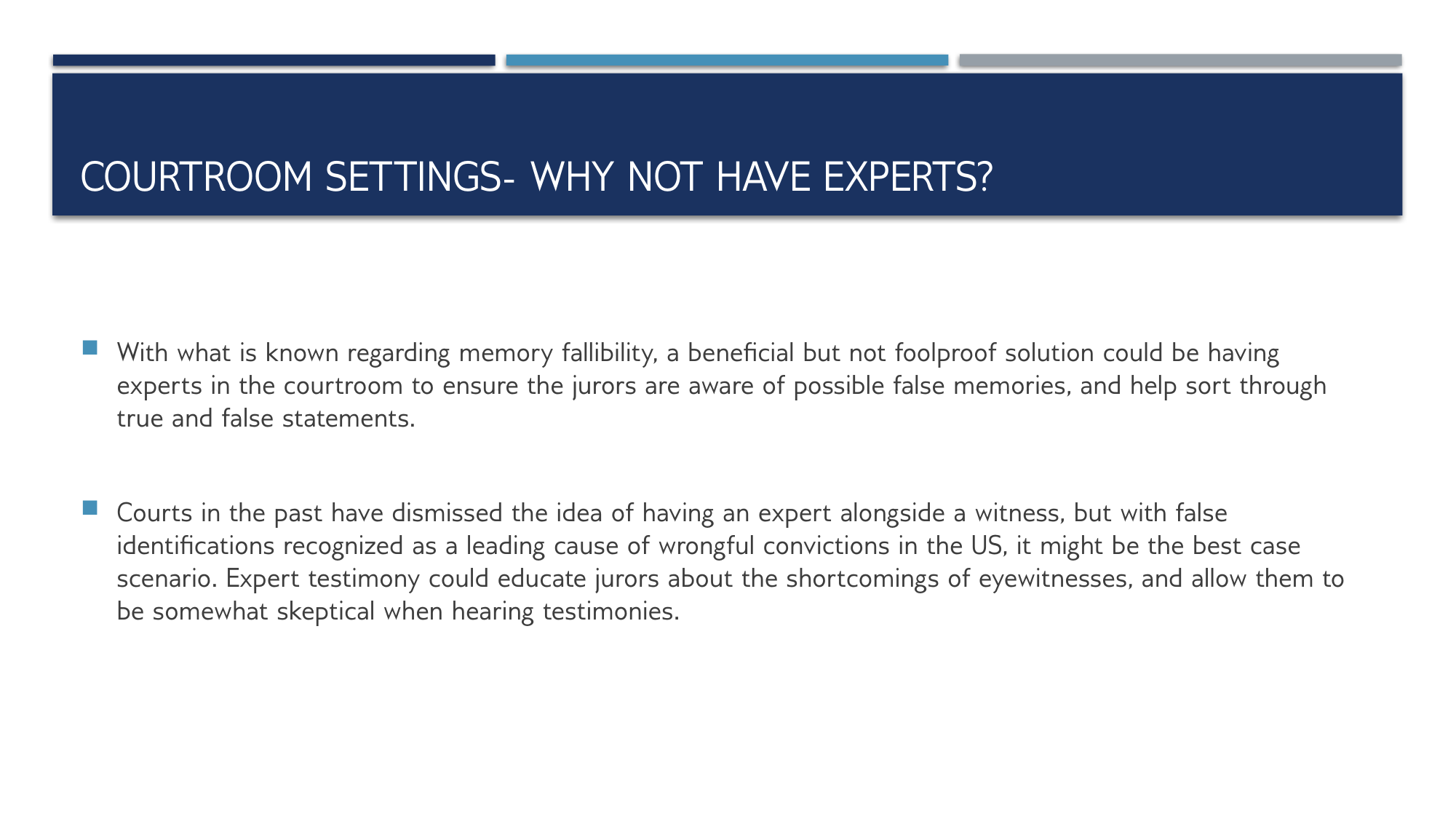

# Courtroom settings- why not have experts?
With what is known regarding memory fallibility, a beneficial but not foolproof solution could be having experts in the courtroom to ensure the jurors are aware of possible false memories, and help sort through true and false statements.

Courts in the past have dismissed the idea of having an expert alongside a witness, but with false identifications recognized as a leading cause of wrongful convictions in the US, it might be the best case scenario. Expert testimony could educate jurors about the shortcomings of eyewitnesses, and allow them to be somewhat skeptical when hearing testimonies.